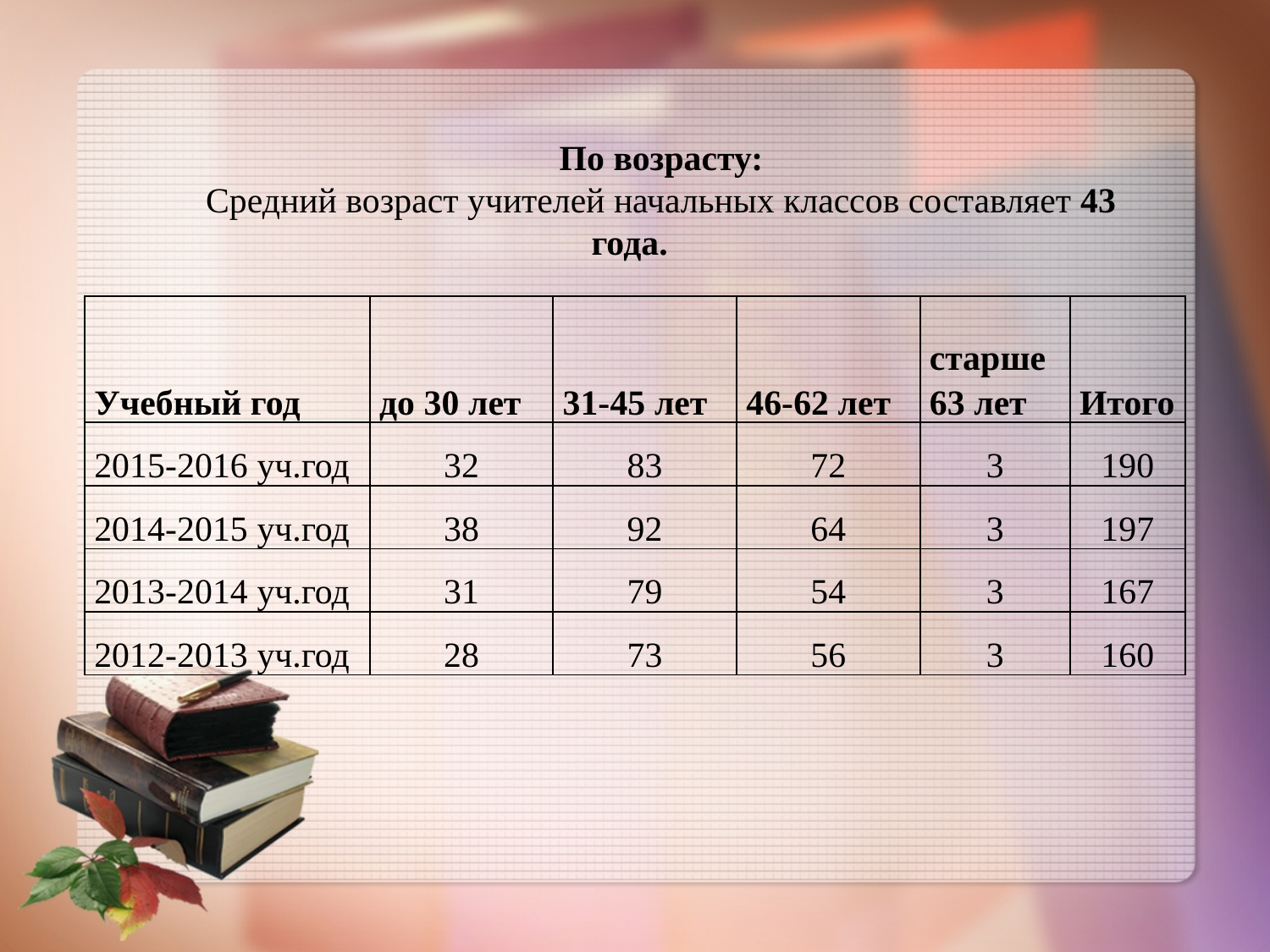

По возрасту:
Средний возраст учителей начальных классов составляет 43 года.
| Учебный год | до 30 лет | 31-45 лет | 46-62 лет | старше 63 лет | Итого |
| --- | --- | --- | --- | --- | --- |
| 2015-2016 уч.год | 32 | 83 | 72 | 3 | 190 |
| 2014-2015 уч.год | 38 | 92 | 64 | 3 | 197 |
| 2013-2014 уч.год | 31 | 79 | 54 | 3 | 167 |
| 2012-2013 уч.год | 28 | 73 | 56 | 3 | 160 |